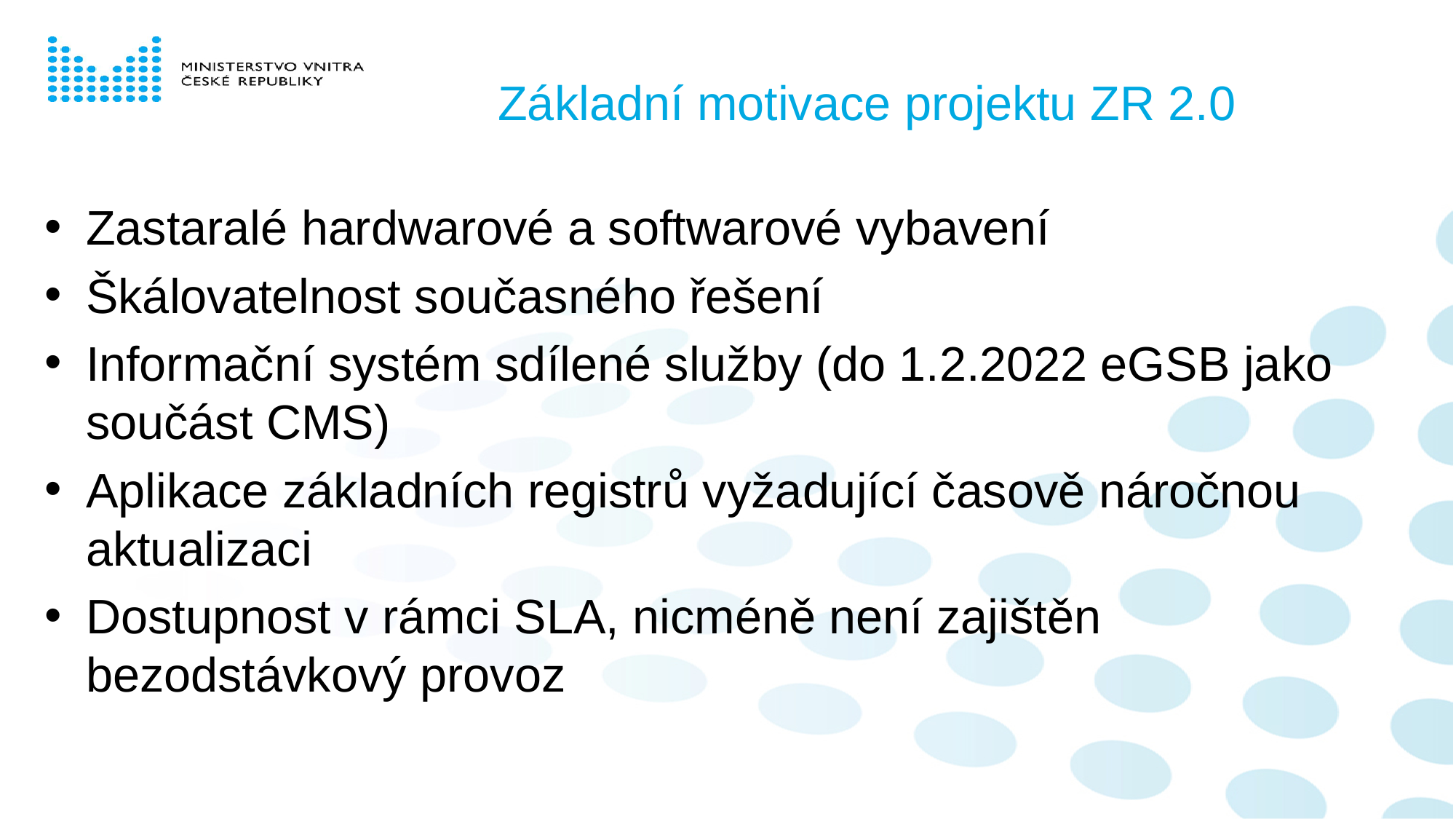

# Základní motivace projektu ZR 2.0
Zastaralé hardwarové a softwarové vybavení
Škálovatelnost současného řešení
Informační systém sdílené služby (do 1.2.2022 eGSB jako součást CMS)
Aplikace základních registrů vyžadující časově náročnou aktualizaci
Dostupnost v rámci SLA, nicméně není zajištěn bezodstávkový provoz